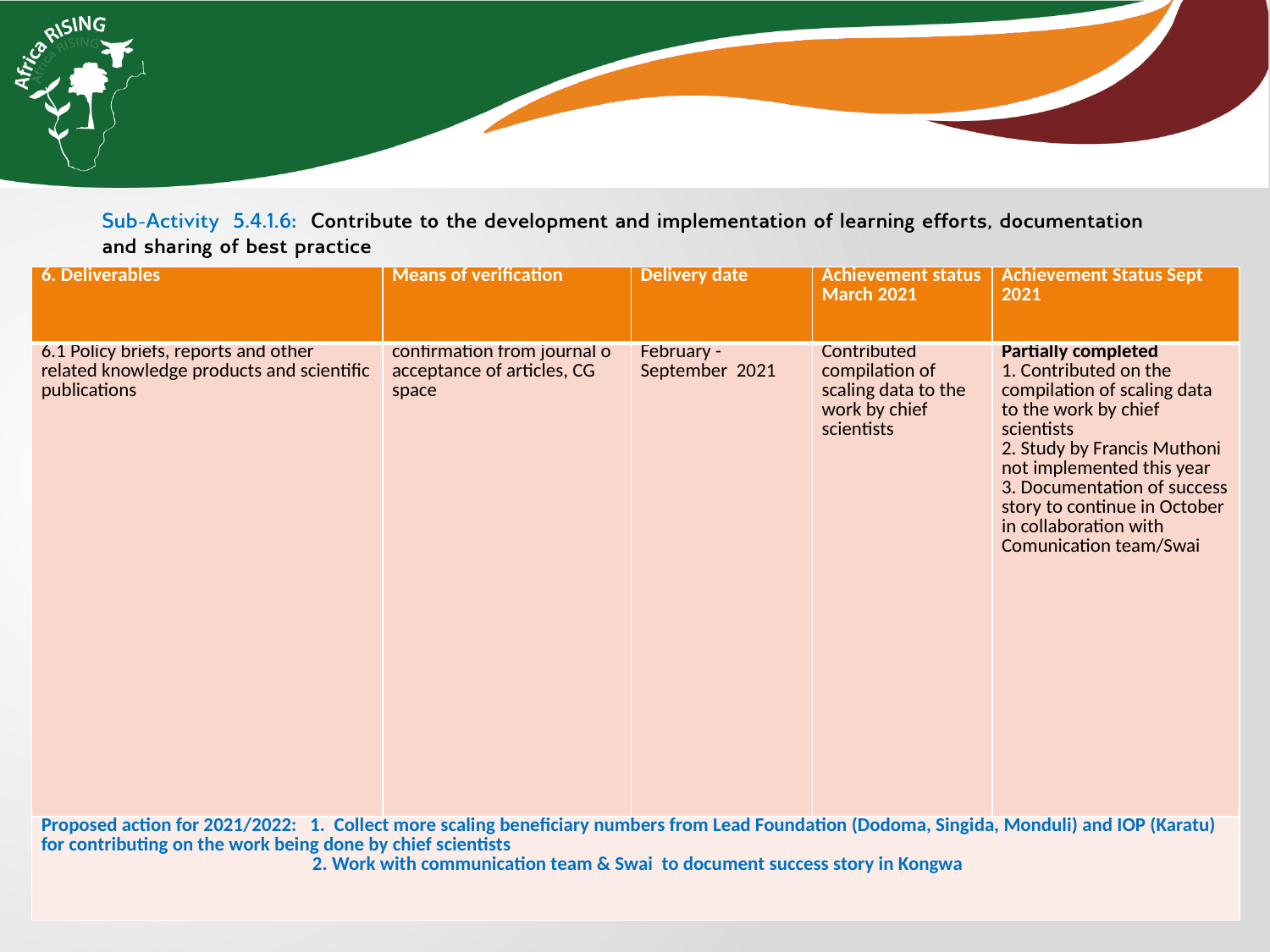

Sub-Activity  5.4.1.6:  Contribute to the development and implementation of learning efforts, documentation and sharing of best practice
| 6. Deliverables | Means of verification | Delivery date | Achievement status March 2021 | Achievement Status Sept 2021 |
| --- | --- | --- | --- | --- |
| 6.1 Policy briefs, reports and other related knowledge products and scientific publications | confirmation from journal o acceptance of articles, CG space | February - September 2021 | Contributed compilation of scaling data to the work by chief scientists | Partially completed 1. Contributed on the compilation of scaling data to the work by chief scientists 2. Study by Francis Muthoni not implemented this year 3. Documentation of success story to continue in October in collaboration with Comunication team/Swai |
| Proposed action for 2021/2022: 1. Collect more scaling beneficiary numbers from Lead Foundation (Dodoma, Singida, Monduli) and IOP (Karatu) for contributing on the work being done by chief scientists 2. Work with communication team & Swai to document success story in Kongwa |  |  |  |  |